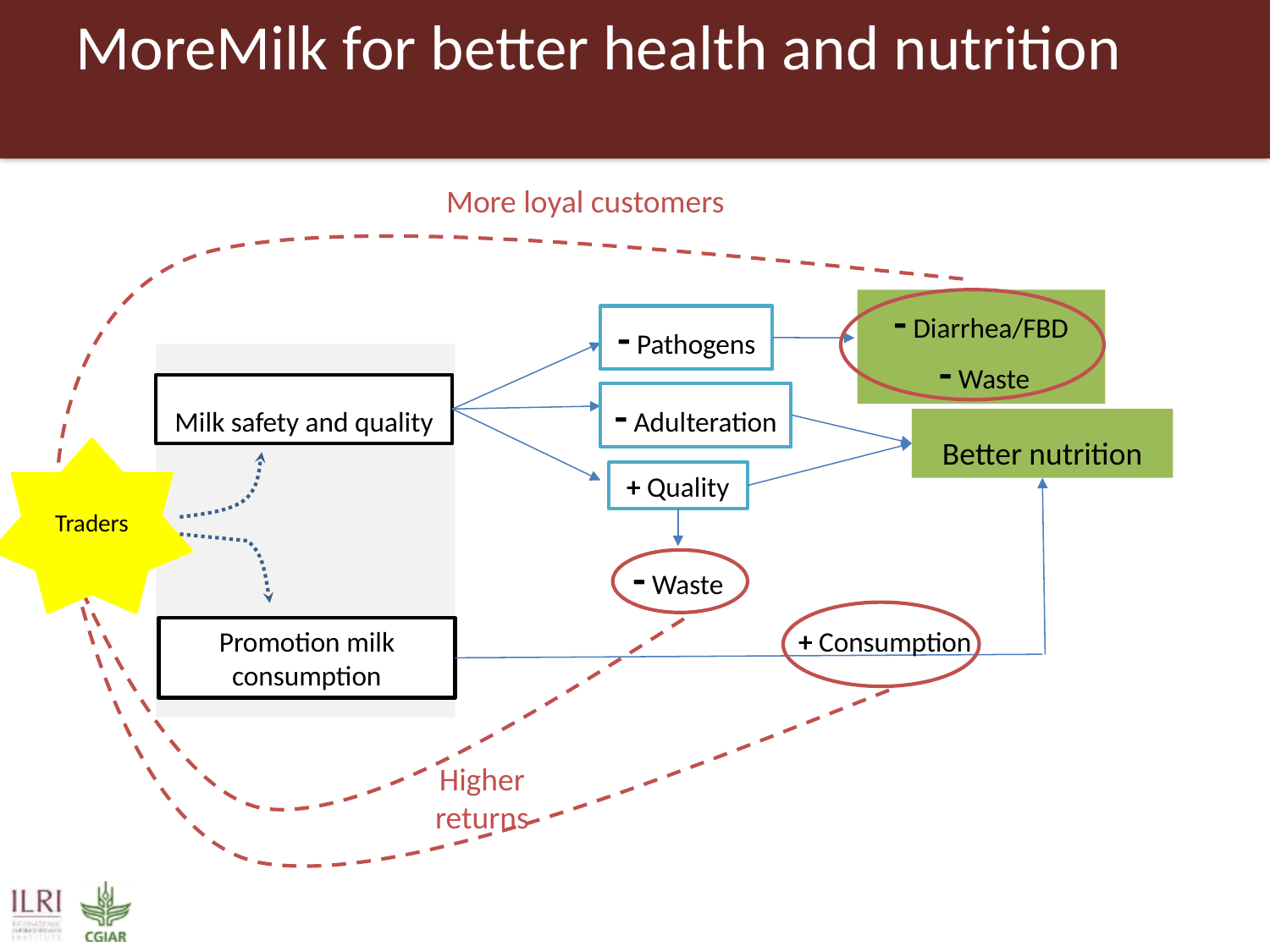

# MoreMilk for better health and nutrition
More loyal customers

- Diarrhea/FBD
 - Waste
- Pathogens

Milk safety and quality
- Adulteration
Better nutrition
Traders

+ Quality

- Waste

Promotion milk consumption
+ Consumption
Higher returns